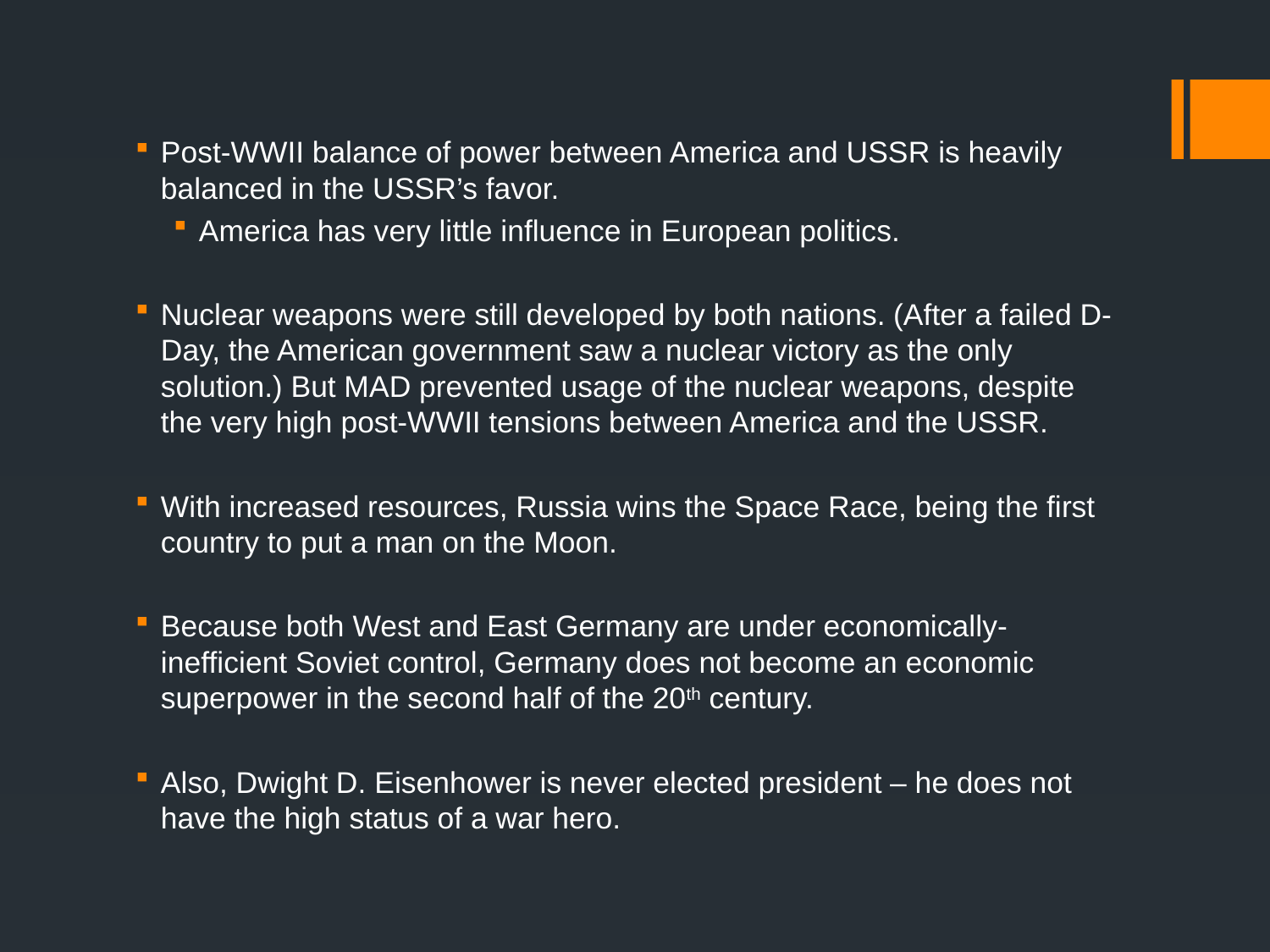

Post-WWII balance of power between America and USSR is heavily balanced in the USSR’s favor.
America has very little influence in European politics.

Nuclear weapons were still developed by both nations. (After a failed D-Day, the American government saw a nuclear victory as the only solution.) But MAD prevented usage of the nuclear weapons, despite the very high post-WWII tensions between America and the USSR.

With increased resources, Russia wins the Space Race, being the first country to put a man on the Moon.

Because both West and East Germany are under economically-inefficient Soviet control, Germany does not become an economic superpower in the second half of the 20th century.

Also, Dwight D. Eisenhower is never elected president – he does not have the high status of a war hero.